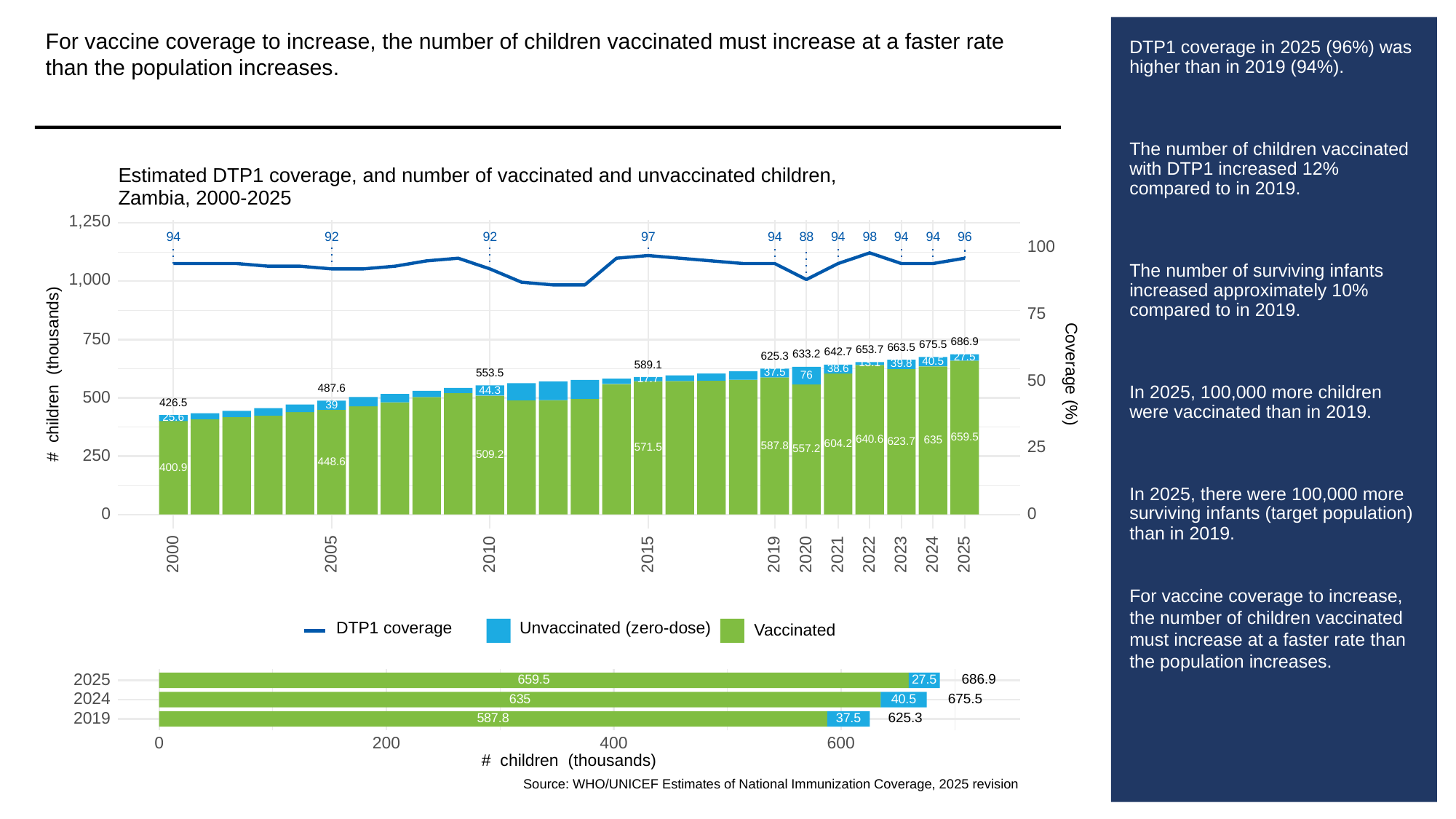

For vaccine coverage to increase, the number of children vaccinated must increase at a faster rate than the population increases.
# DTP1 coverage in 2025 (96%) was higher than in 2019 (94%).

The number of children vaccinated with DTP1 increased 12% compared to in 2019.

The number of surviving infants increased approximately 10% compared to in 2019.

In 2025, 100,000 more children were vaccinated than in 2019.

In 2025, there were 100,000 more surviving infants (target population) than in 2019.

For vaccine coverage to increase, the number of children vaccinated must increase at a faster rate than the population increases.

Estimated DTP1 coverage, and number of vaccinated and unvaccinated children,
Zambia, 2000-2025
1,250

94
92
92
97
94
88
94
98
94
94
96
100

1,000

75

750
686.9

675.5
663.5
653.7
642.7
633.2
625.3
27.5

40.5
13.1

39.8

589.1

38.6

#  children  (thousands)
Coverage (%)

37.5

553.5

76

50
17.7

487.6

44.3

500

426.5

39

25.6

659.5
640.6
635
623.7
604.2
25
587.8
571.5
557.2
250
509.2

448.6
400.9

0
0

2023
2000
2005
2010
2015
2019
2020
2021
2022
2024
2025

Unvaccinated (zero-dose)
DTP1 coverage
Vaccinated

2025
686.9
659.5
27.5

2024
675.5
635
40.5

2019
625.3
37.5
587.8

0
200
400
600
#  children  (thousands)
Source: WHO/UNICEF Estimates of National Immunization Coverage, 2025 revision